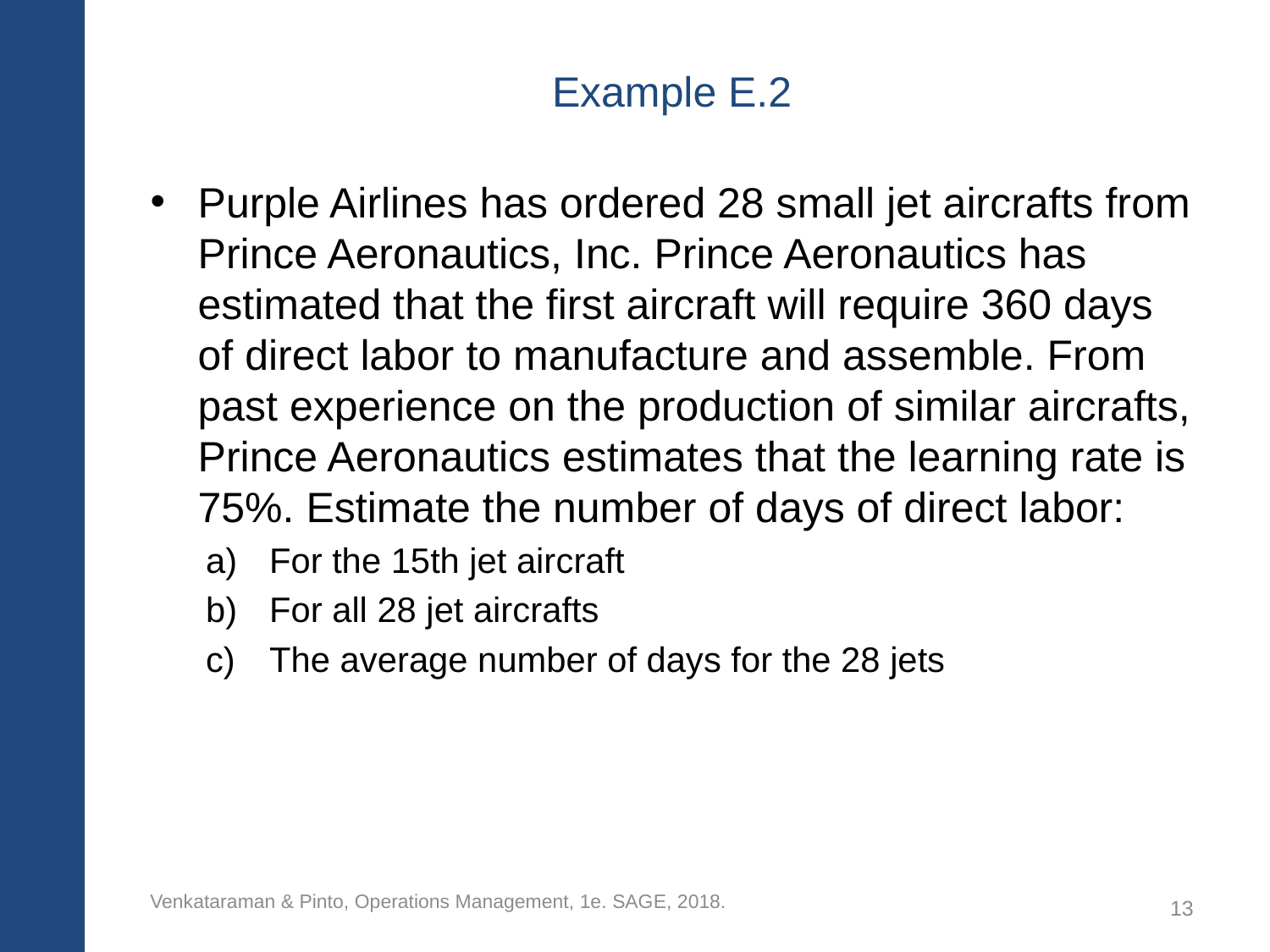

# Example E.2
Purple Airlines has ordered 28 small jet aircrafts from Prince Aeronautics, Inc. Prince Aeronautics has estimated that the first aircraft will require 360 days of direct labor to manufacture and assemble. From past experience on the production of similar aircrafts, Prince Aeronautics estimates that the learning rate is 75%. Estimate the number of days of direct labor:
For the 15th jet aircraft
For all 28 jet aircrafts
The average number of days for the 28 jets
Venkataraman & Pinto, Operations Management, 1e. SAGE, 2018.
13